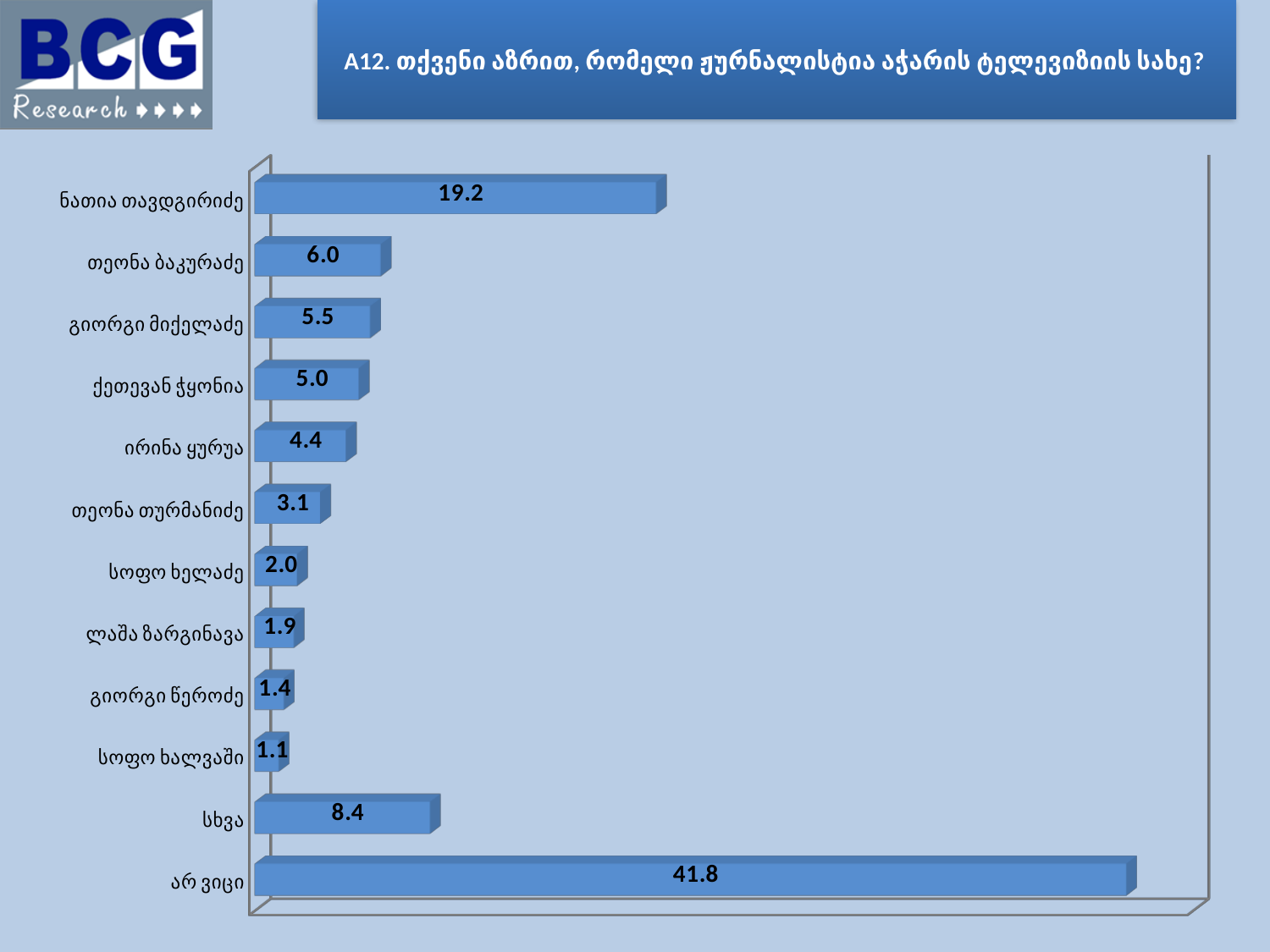

A12. თქვენი აზრით, რომელი ჟურნალისტია აჭარის ტელევიზიის სახე?

[unsupported chart]